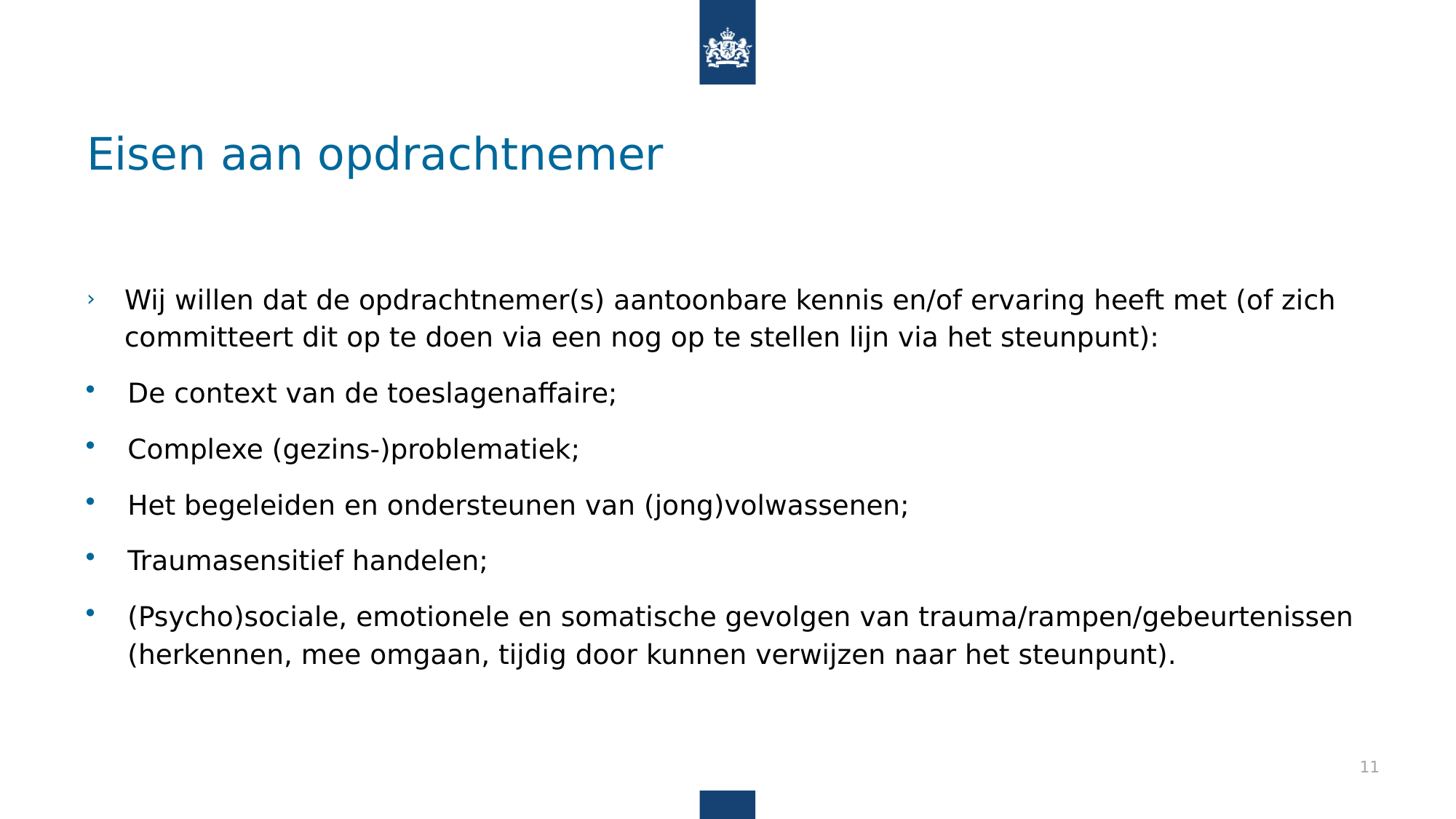

# Eisen aan opdrachtnemer
Wij willen dat de opdrachtnemer(s) aantoonbare kennis en/of ervaring heeft met (of zich committeert dit op te doen via een nog op te stellen lijn via het steunpunt):
De context van de toeslagenaffaire;
Complexe (gezins-)problematiek;
Het begeleiden en ondersteunen van (jong)volwassenen;
Traumasensitief handelen;
(Psycho)sociale, emotionele en somatische gevolgen van trauma/rampen/gebeurtenissen (herkennen, mee omgaan, tijdig door kunnen verwijzen naar het steunpunt).

11